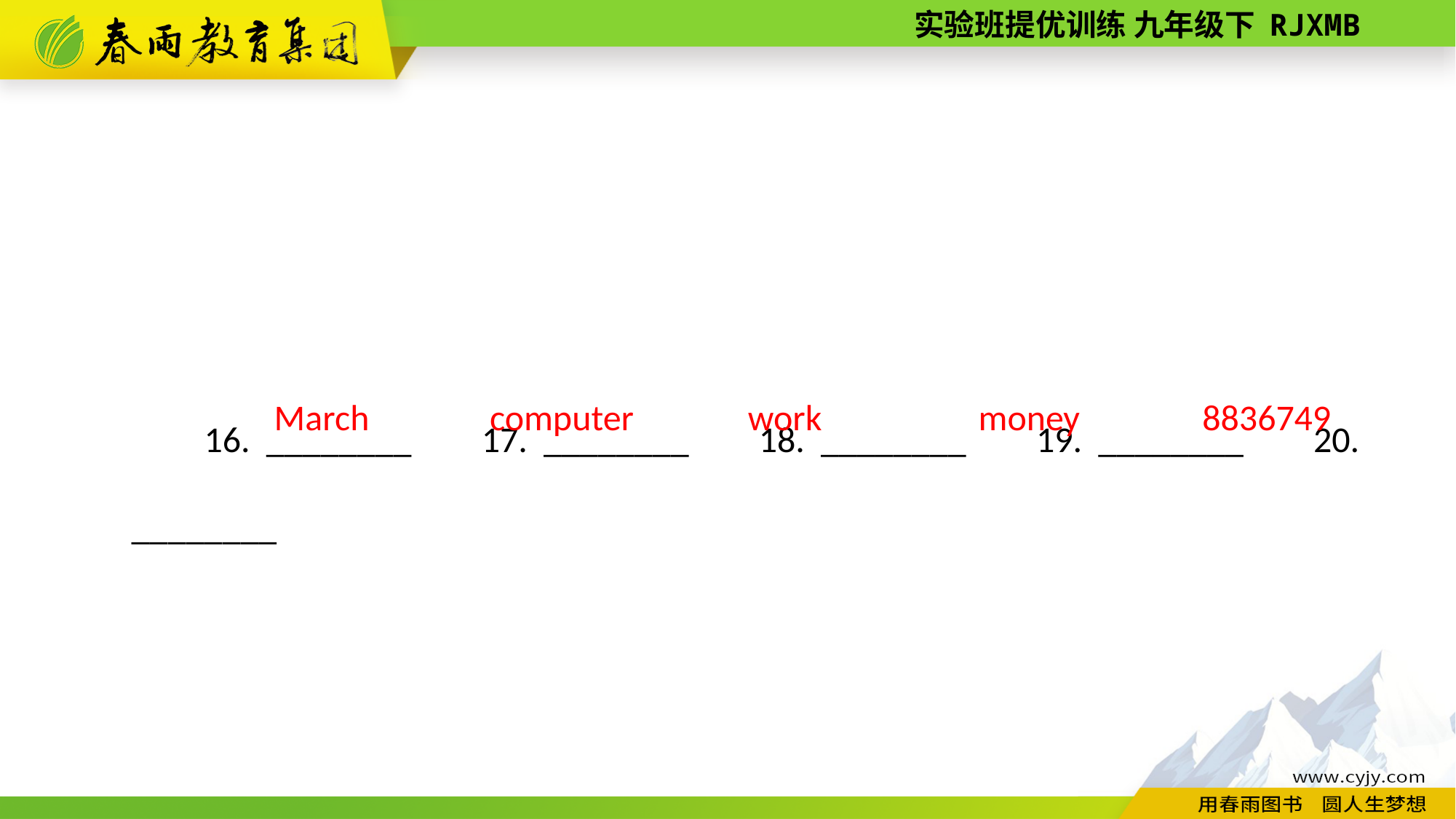

16. ________　17. ________　18. ________　19. ________　20. ________
March
computer
work
money
883­6749